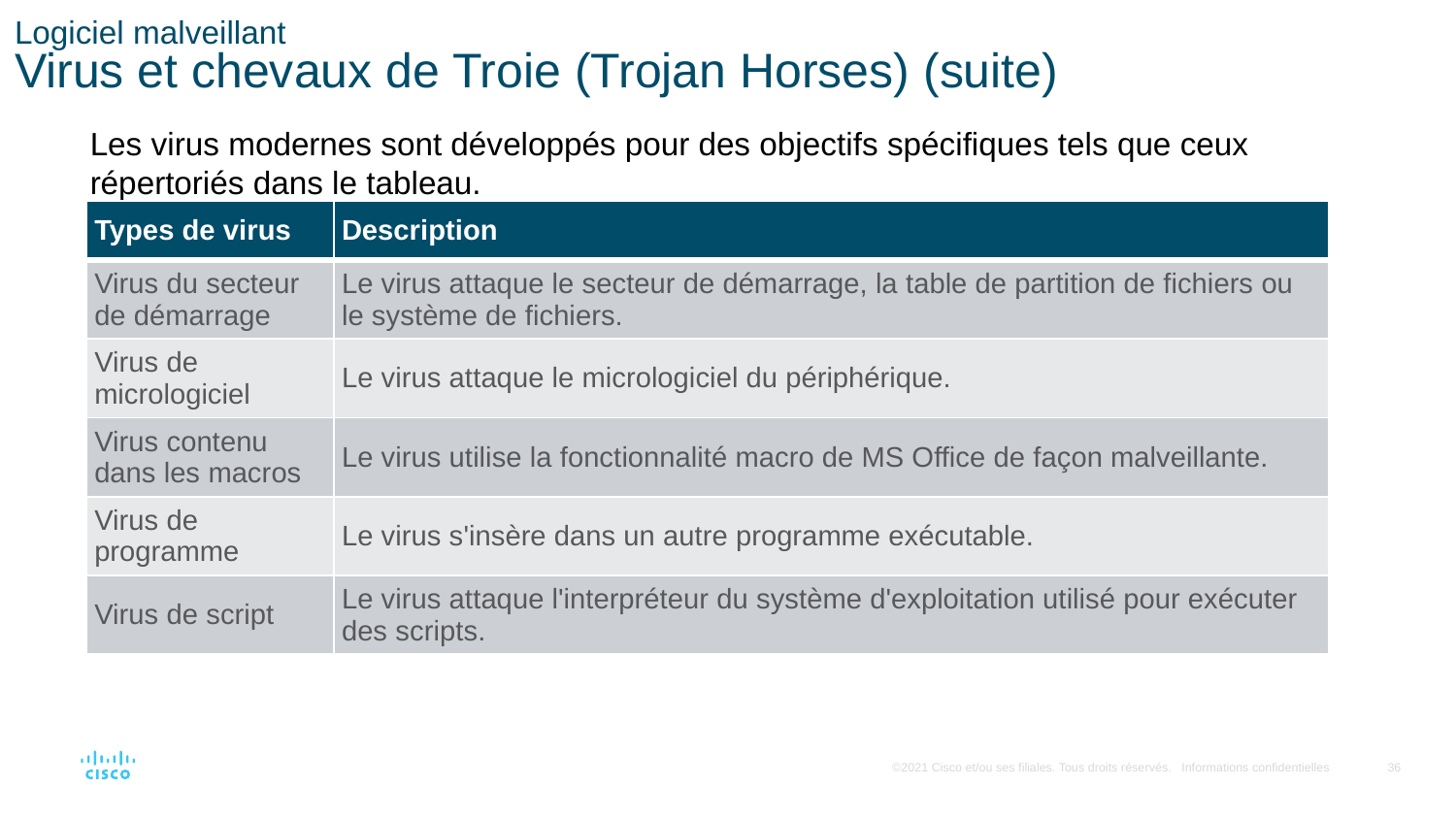

# Logiciel malveillant Virus et chevaux de Troie (Trojan Horses) (suite)
Les virus modernes sont développés pour des objectifs spécifiques tels que ceux répertoriés dans le tableau.
| Types de virus | Description |
| --- | --- |
| Virus du secteur de démarrage | Le virus attaque le secteur de démarrage, la table de partition de fichiers ou le système de fichiers. |
| Virus de micrologiciel | Le virus attaque le micrologiciel du périphérique. |
| Virus contenu dans les macros | Le virus utilise la fonctionnalité macro de MS Office de façon malveillante. |
| Virus de programme | Le virus s'insère dans un autre programme exécutable. |
| Virus de script | Le virus attaque l'interpréteur du système d'exploitation utilisé pour exécuter des scripts. |